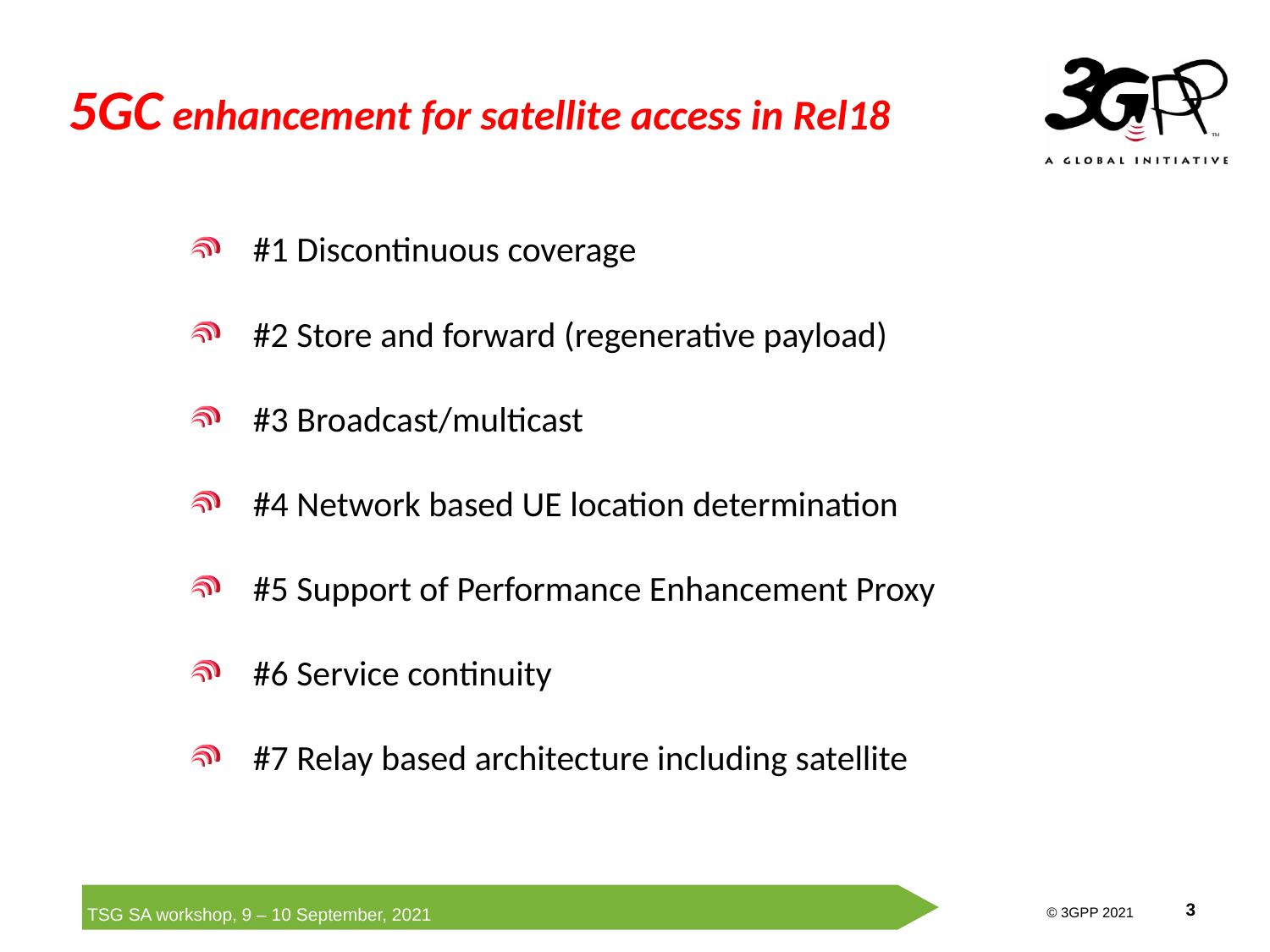

# 5GC enhancement for satellite access in Rel18
#1 Discontinuous coverage

#2 Store and forward (regenerative payload)

#3 Broadcast/multicast

#4 Network based UE location determination

#5 Support of Performance Enhancement Proxy

#6 Service continuity

#7 Relay based architecture including satellite